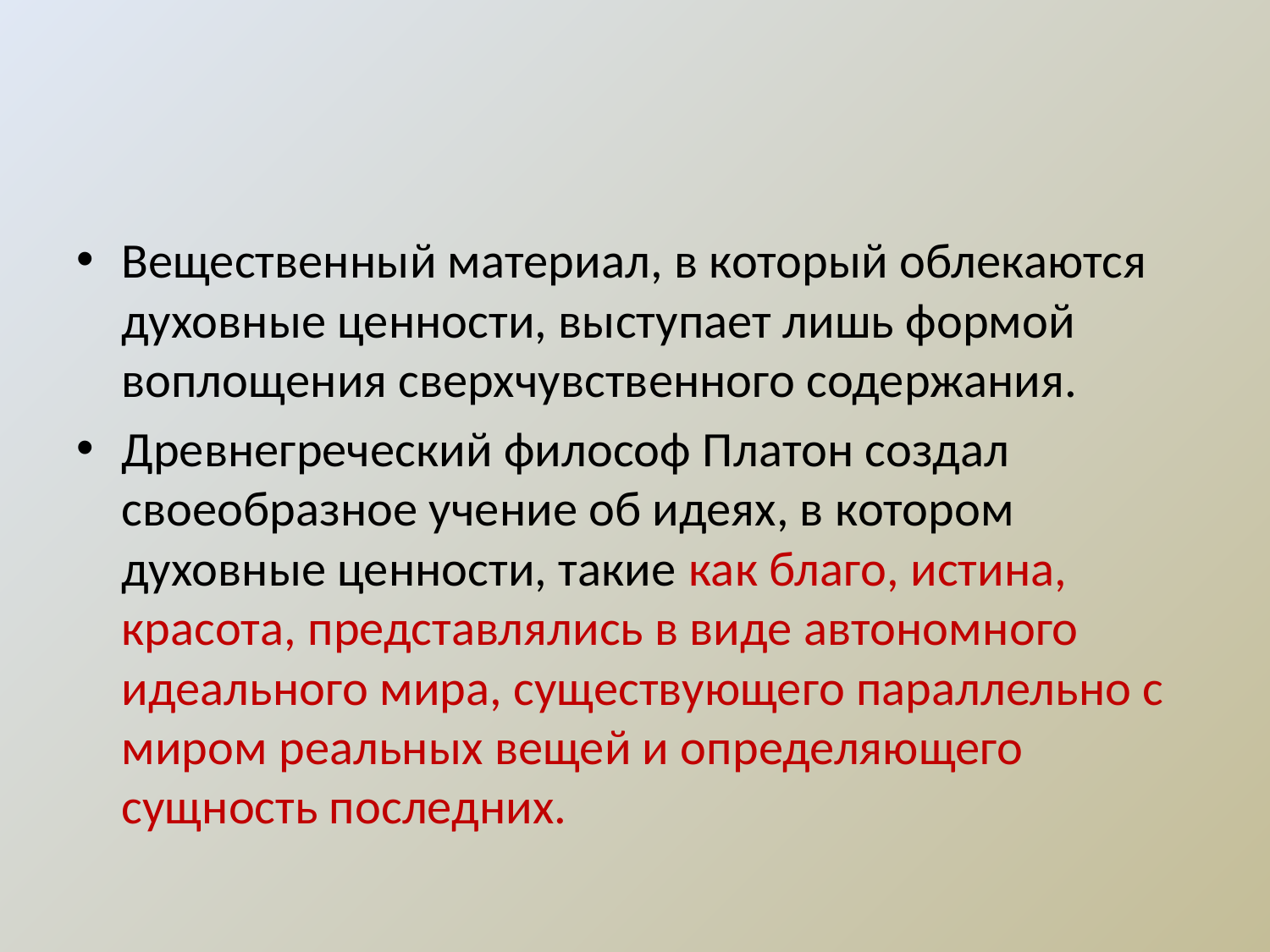

Вещественный материал, в который облекаются духовные ценности, выступает лишь формой воплощения сверхчувственного содержания.
Древнегреческий философ Платон создал своеобразное учение об идеях, в котором духовные ценности, такие как благо, истина, красота, представлялись в виде автономного идеального мира, существующего параллельно с миром реальных вещей и определяющего сущность последних.